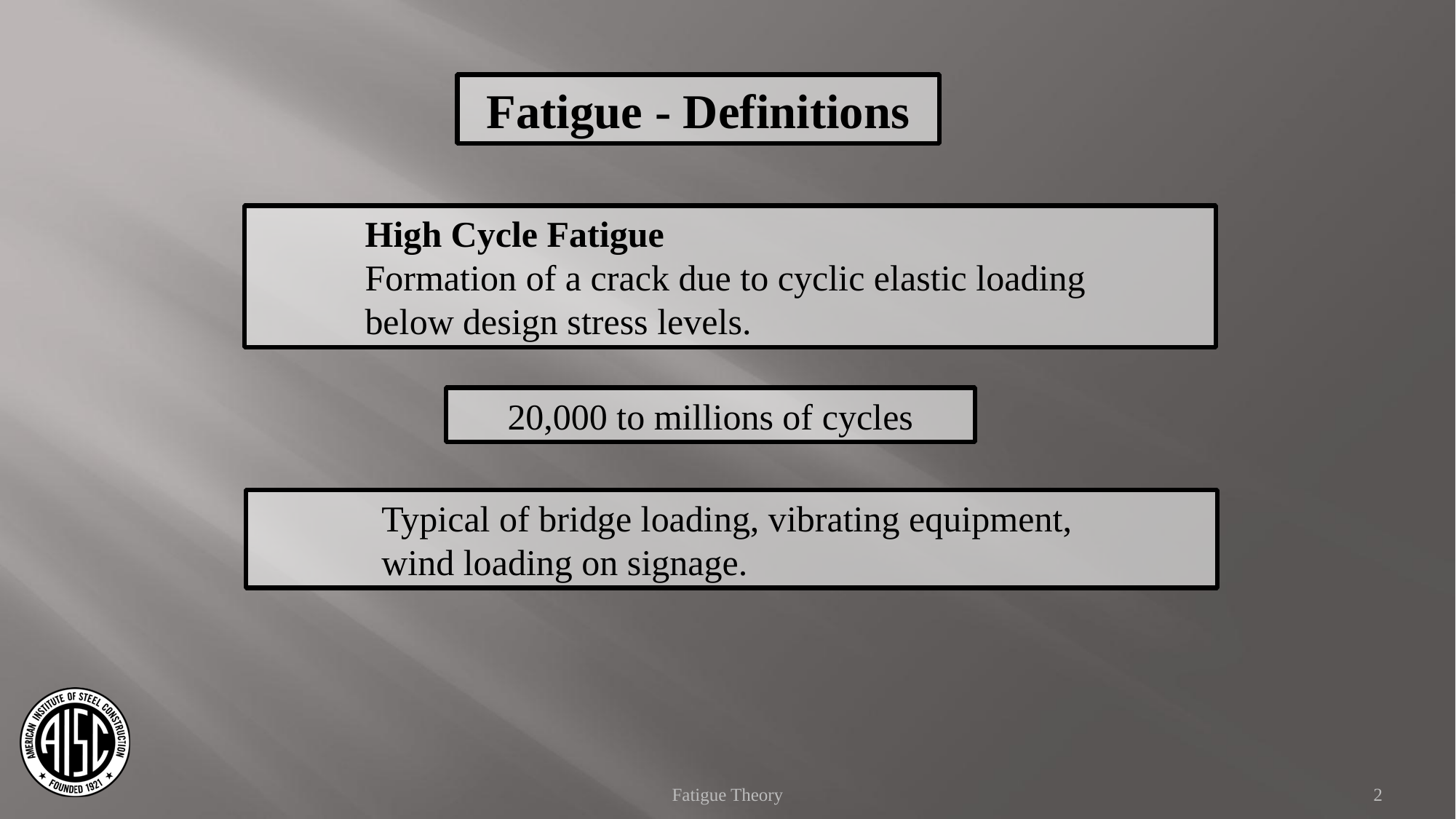

Fatigue - Definitions
High Cycle Fatigue
Formation of a crack due to cyclic elastic loading
below design stress levels.
20,000 to millions of cycles
Typical of bridge loading, vibrating equipment,
wind loading on signage.
Fatigue Theory
2